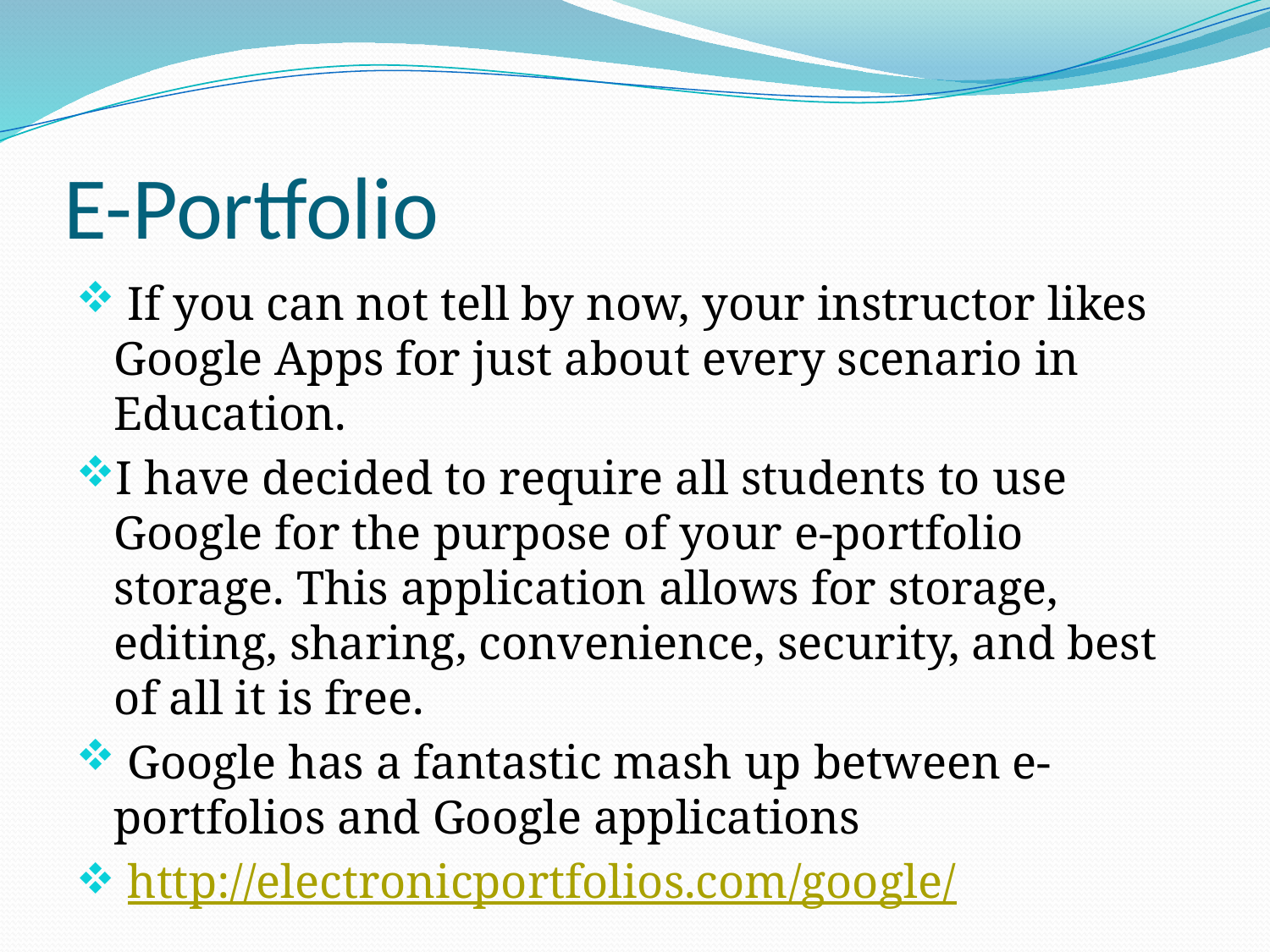

# E-Portfolio
 If you can not tell by now, your instructor likes Google Apps for just about every scenario in Education.
I have decided to require all students to use Google for the purpose of your e-portfolio storage. This application allows for storage, editing, sharing, convenience, security, and best of all it is free.
 Google has a fantastic mash up between e-portfolios and Google applications
 http://electronicportfolios.com/google/